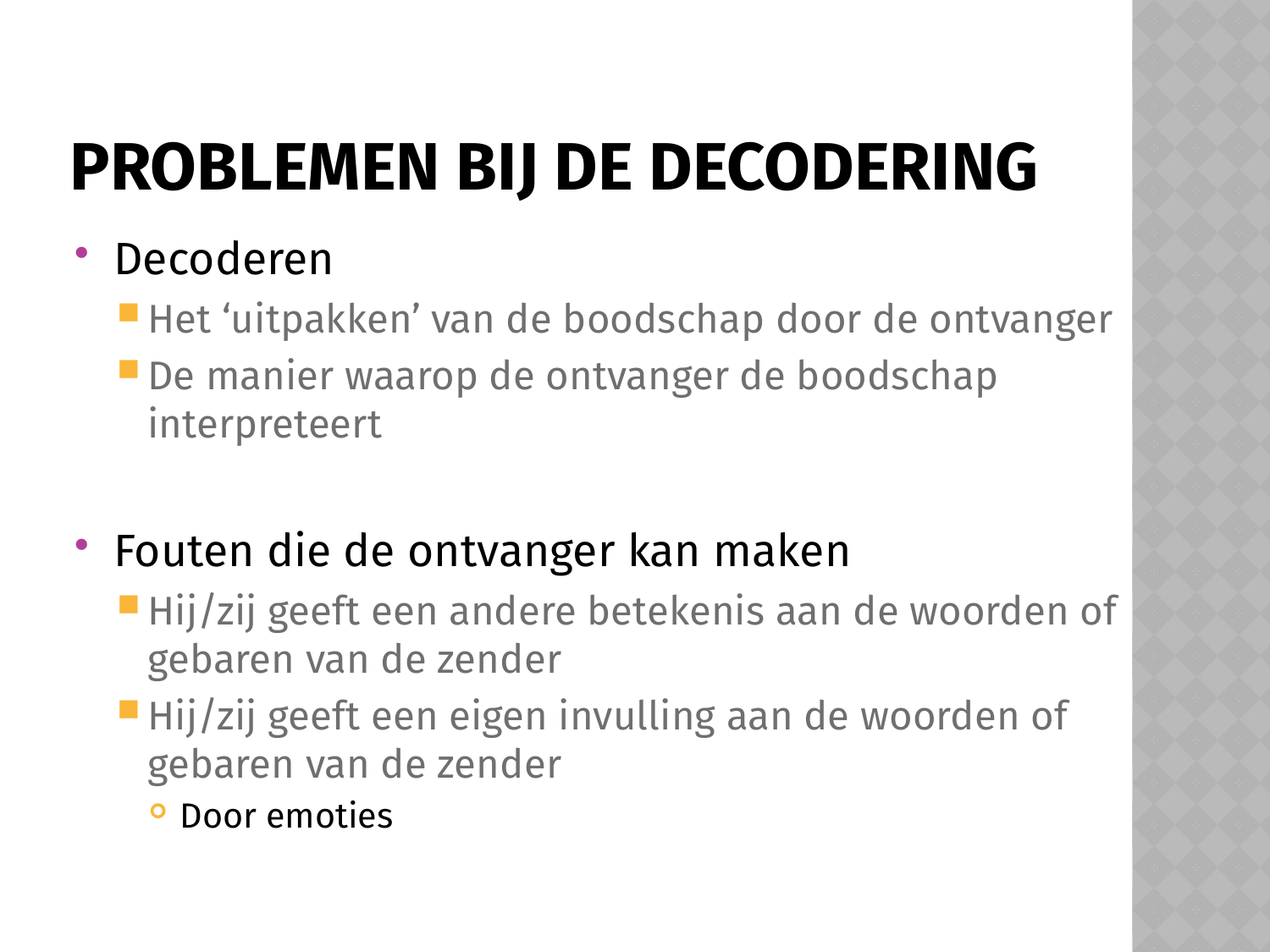

# Problemen bij de decodering
Decoderen
Het ‘uitpakken’ van de boodschap door de ontvanger
De manier waarop de ontvanger de boodschap interpreteert

Fouten die de ontvanger kan maken
Hij/zij geeft een andere betekenis aan de woorden of gebaren van de zender
Hij/zij geeft een eigen invulling aan de woorden of gebaren van de zender
Door emoties